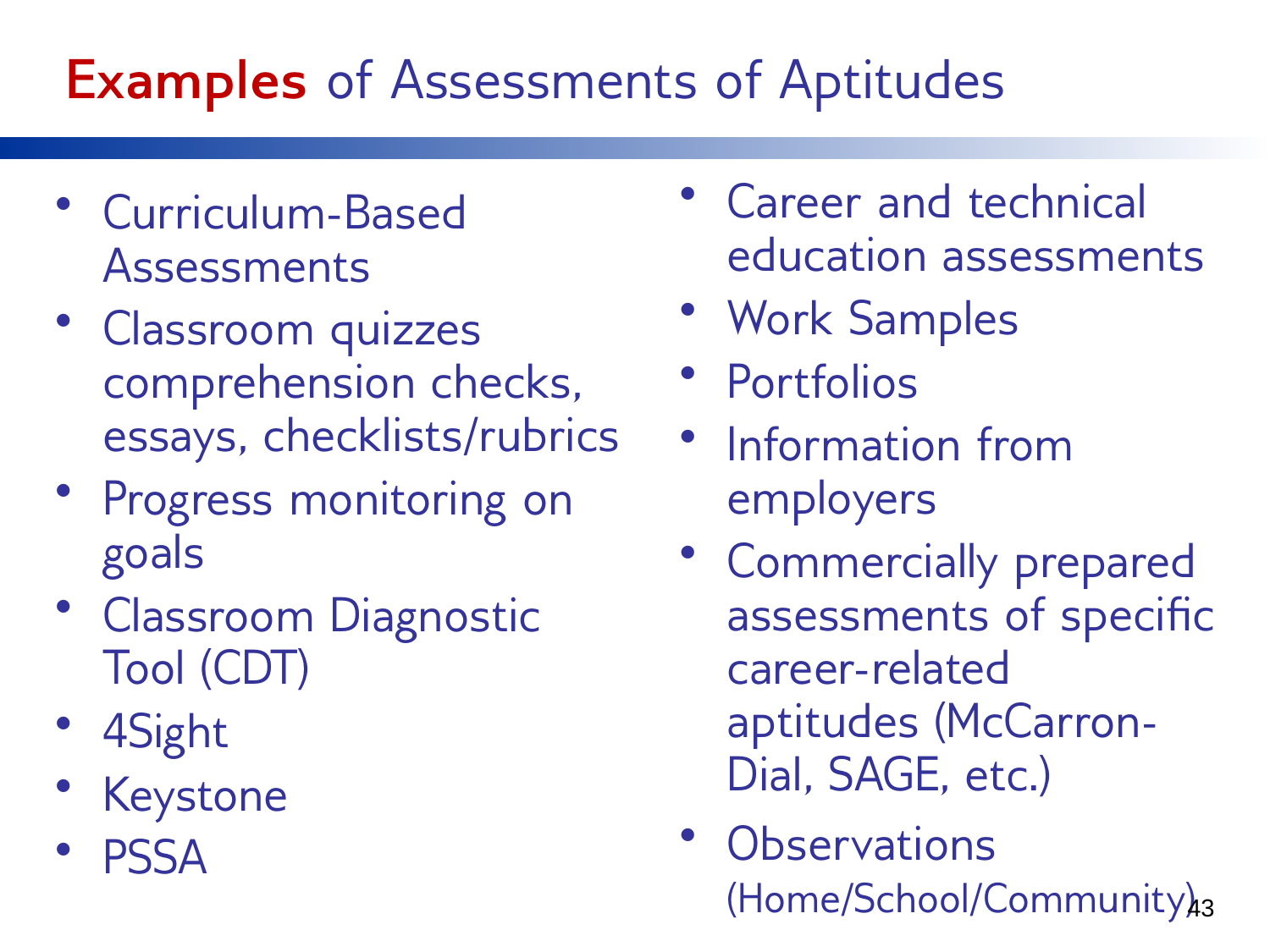

# Examples of Assessments of Aptitudes
Career and technical education assessments
Work Samples
Portfolios
Information from employers
Commercially prepared assessments of specific career-related aptitudes (McCarron-Dial, SAGE, etc.)
Observations (Home/School/Community)
Curriculum-Based Assessments
Classroom quizzes comprehension checks, essays, checklists/rubrics
Progress monitoring on goals
Classroom Diagnostic Tool (CDT)
4Sight
Keystone
PSSA

43